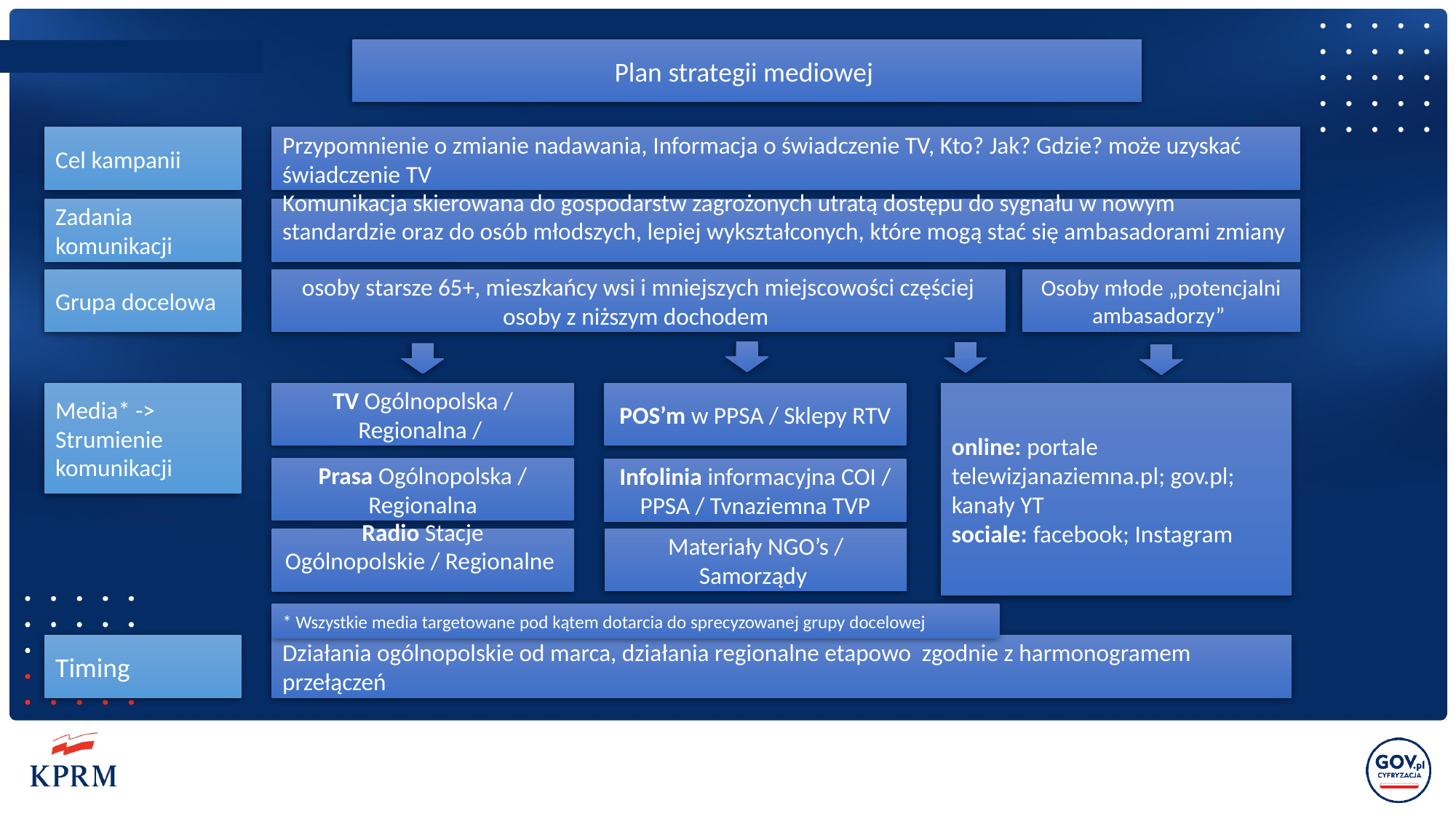

Plan strategii mediowej
Cel kampanii
Przypomnienie o zmianie nadawania, Informacja o świadczenie TV, Kto? Jak? Gdzie? może uzyskać świadczenie TV
Zadania komunikacji
Komunikacja skierowana do gospodarstw zagrożonych utratą dostępu do sygnału w nowym standardzie oraz do osób młodszych, lepiej wykształconych, które mogą stać się ambasadorami zmiany
Osoby młode „potencjalni ambasadorzy”
Grupa docelowa
osoby starsze 65+, mieszkańcy wsi i mniejszych miejscowości częściej osoby z niższym dochodem

Media* ->  Strumienie komunikacji
TV Ogólnopolska / Regionalna /
POS’m w PPSA / Sklepy RTV
online: portale telewizjanaziemna.pl; gov.pl; kanały YT
sociale: facebook; Instagram
Prasa Ogólnopolska / Regionalna
Infolinia informacyjna COI / PPSA / Tvnaziemna TVP
Materiały NGO’s / Samorządy
Radio Stacje Ogólnopolskie / Regionalne
* Wszystkie media targetowane pod kątem dotarcia do sprecyzowanej grupy docelowej
Timing
Działania ogólnopolskie od marca, działania regionalne etapowo  zgodnie z harmonogramem przełączeń